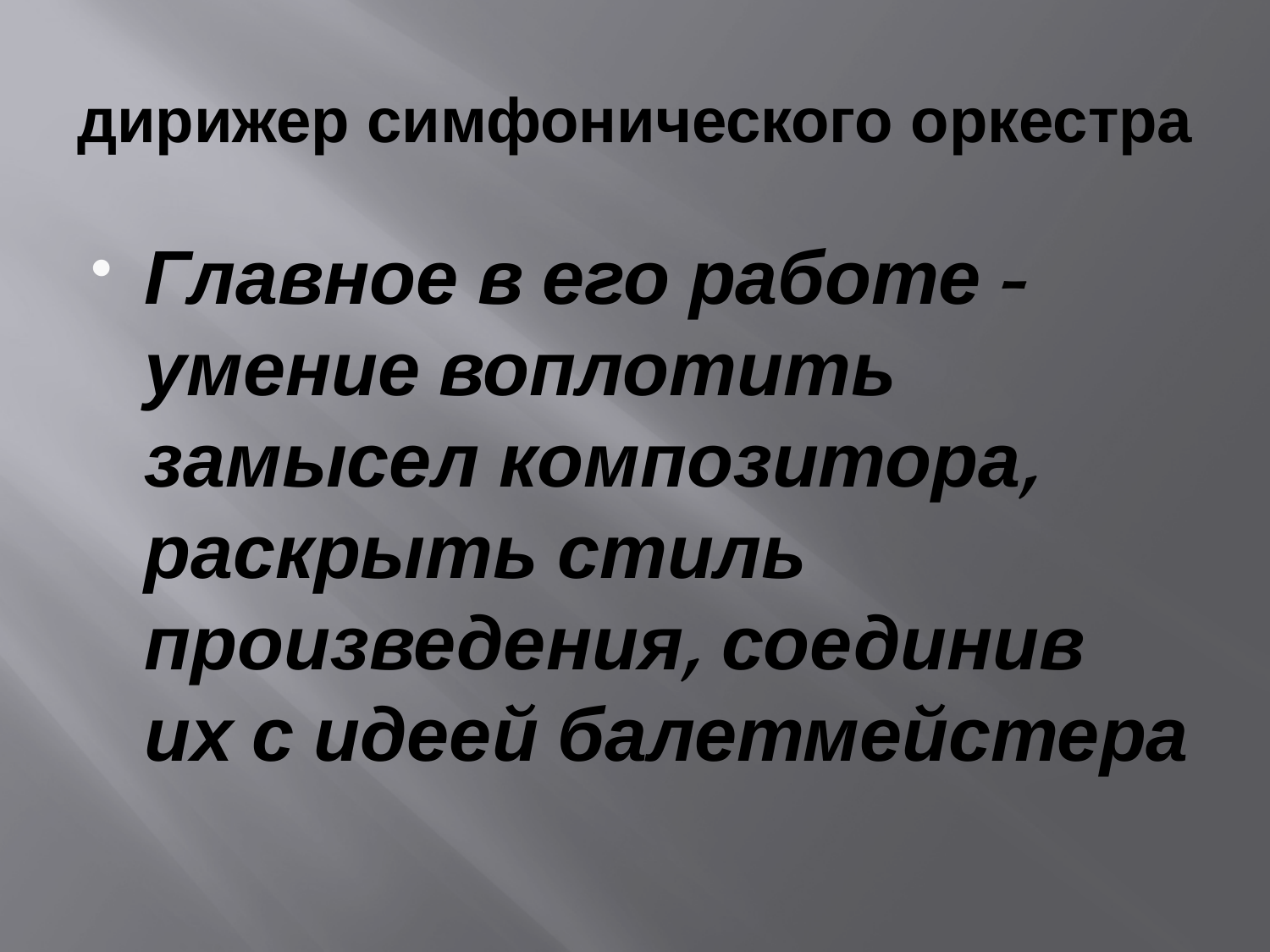

# дирижер симфонического оркестра
Главное в его работе - умение воплотить замысел композитора, раскрыть стиль произведения, соединив их с идеей балетмейстера